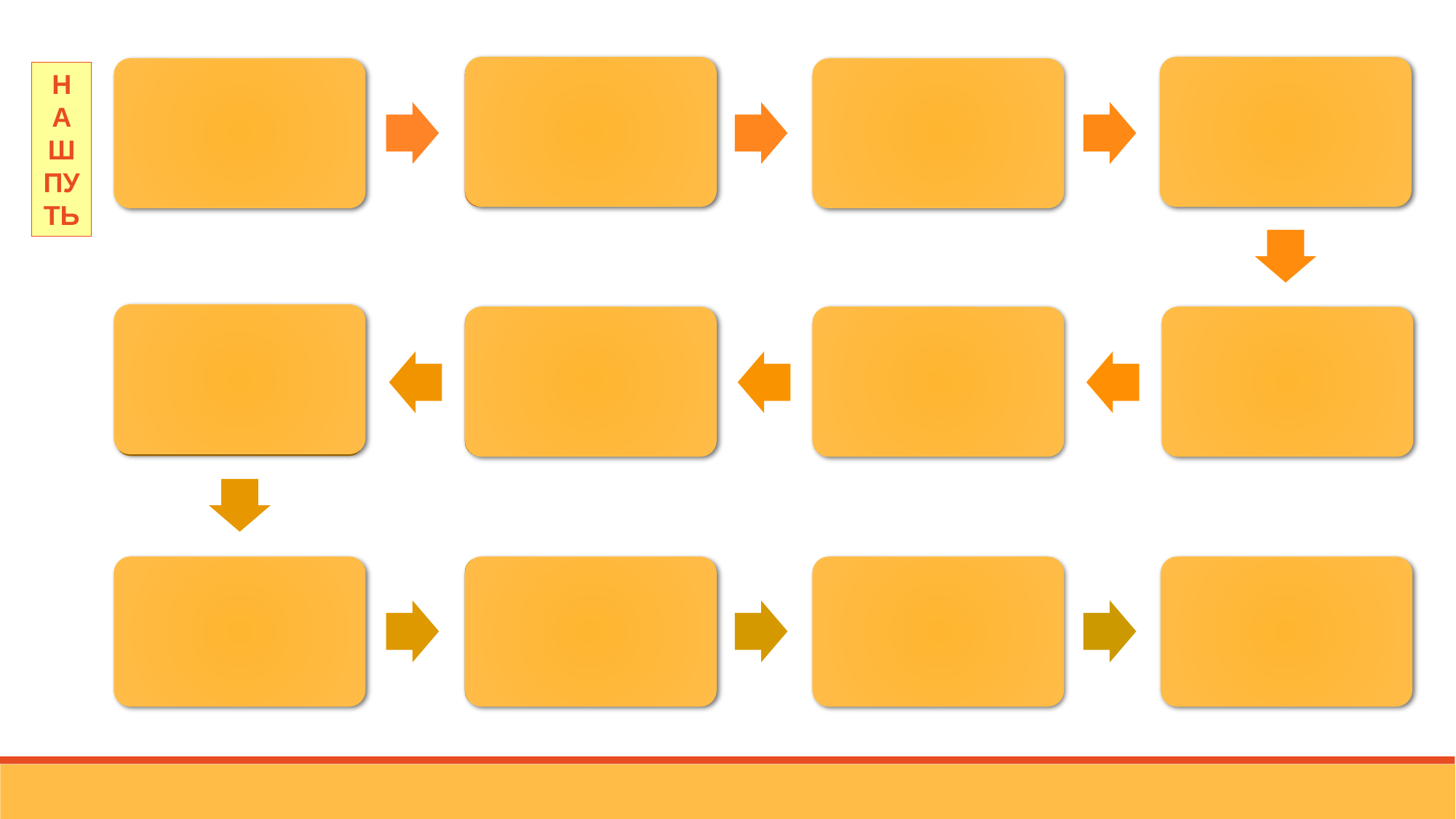

Установочный вебинар, ТЗ № 1

Анкетирование участников

Самостоятельная работа по ТЗ № 1 (1-я разработка материалов)

Вебинар-консультация № 1, ТЗ № 2

Онлайн-диагностика ЕНГ + методический опрос

Вебинар-консультация № 2, ТЗ № 3

Самостоятельная работа по ТЗ № 3
(2-я разработка материалов)

Промежуточный вебинар (перекрестный анализ материалов)

Коррекция материалов

Вебинар-консультация № 3

Апробация материалов в ОО

Итоговый вебинар

НАШ ПУТЬ